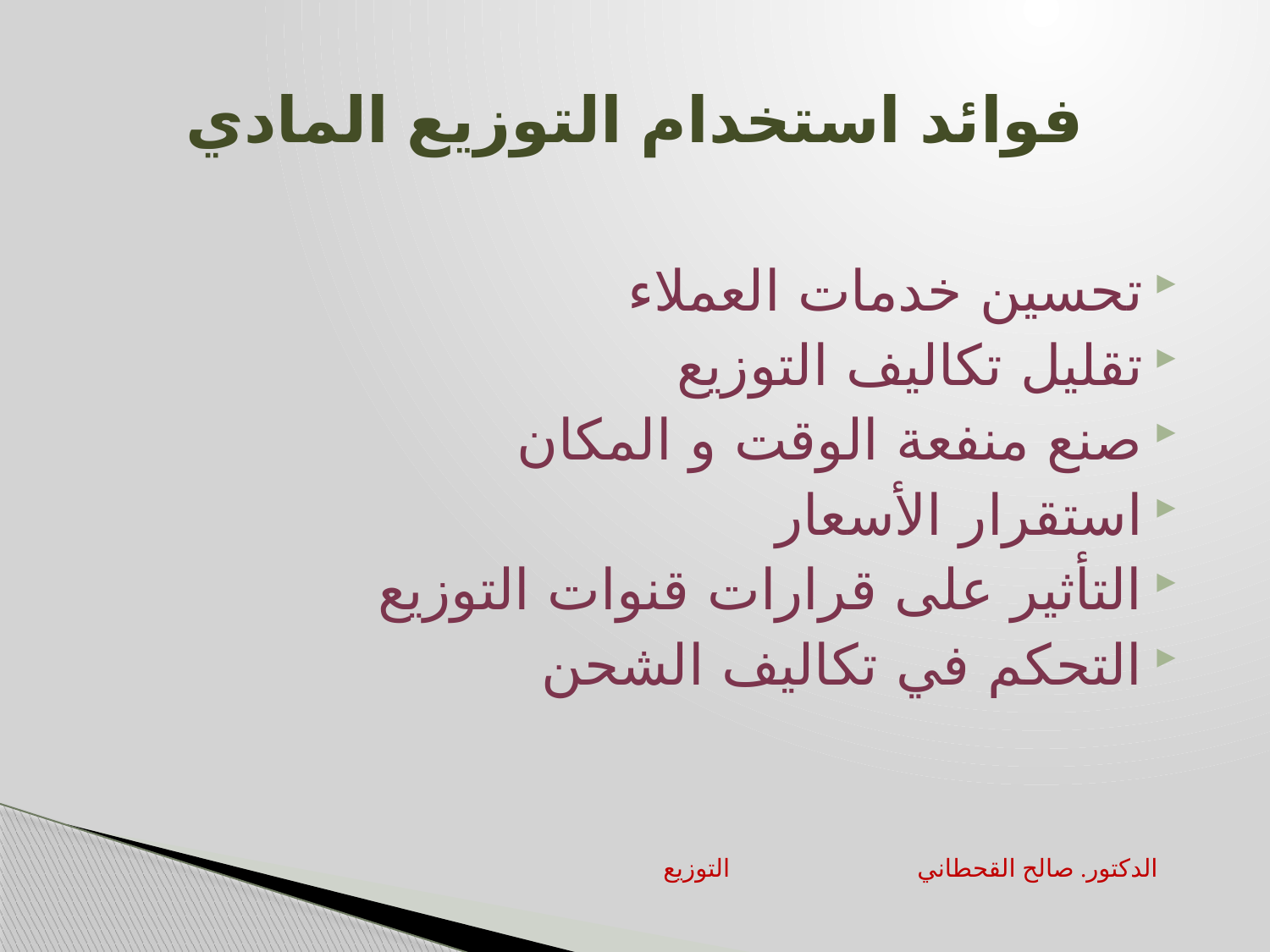

# فوائد استخدام التوزيع المادي
تحسين خدمات العملاء
تقليل تكاليف التوزيع
صنع منفعة الوقت و المكان
استقرار الأسعار
التأثير على قرارات قنوات التوزيع
التحكم في تكاليف الشحن
التوزيع		الدكتور. صالح القحطاني